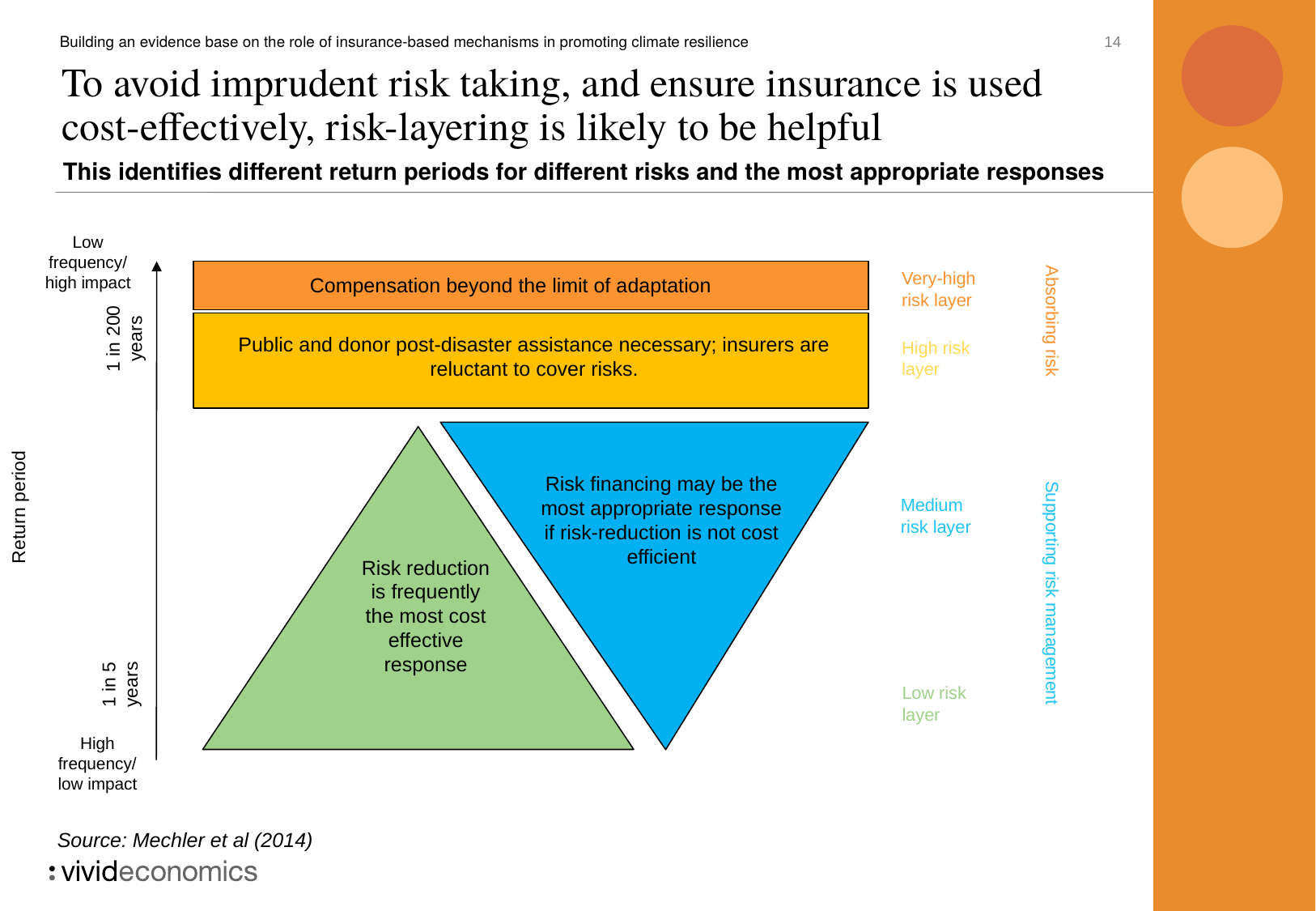

14
Building an evidence base on the role of insurance-based mechanisms in promoting climate resilience
# To avoid imprudent risk taking, and ensure insurance is used cost-effectively, risk-layering is likely to be helpful
This identifies different return periods for different risks and the most appropriate responses
Absorbing risk
Low frequency/ high impact
Very-high risk layer

Compensation beyond the limit of adaptation
1 in 200
years

Public and donor post-disaster assistance necessary; insurers are reluctant to cover risks.
High risk layer
Return period

Supporting risk management
Risk financing may be the most appropriate response if risk-reduction is not cost efficient
Medium risk layer
Risk reduction is frequently the most cost effective response
1 in 5
years
Low risk layer
High frequency/ low impact
Source: Mechler et al (2014)